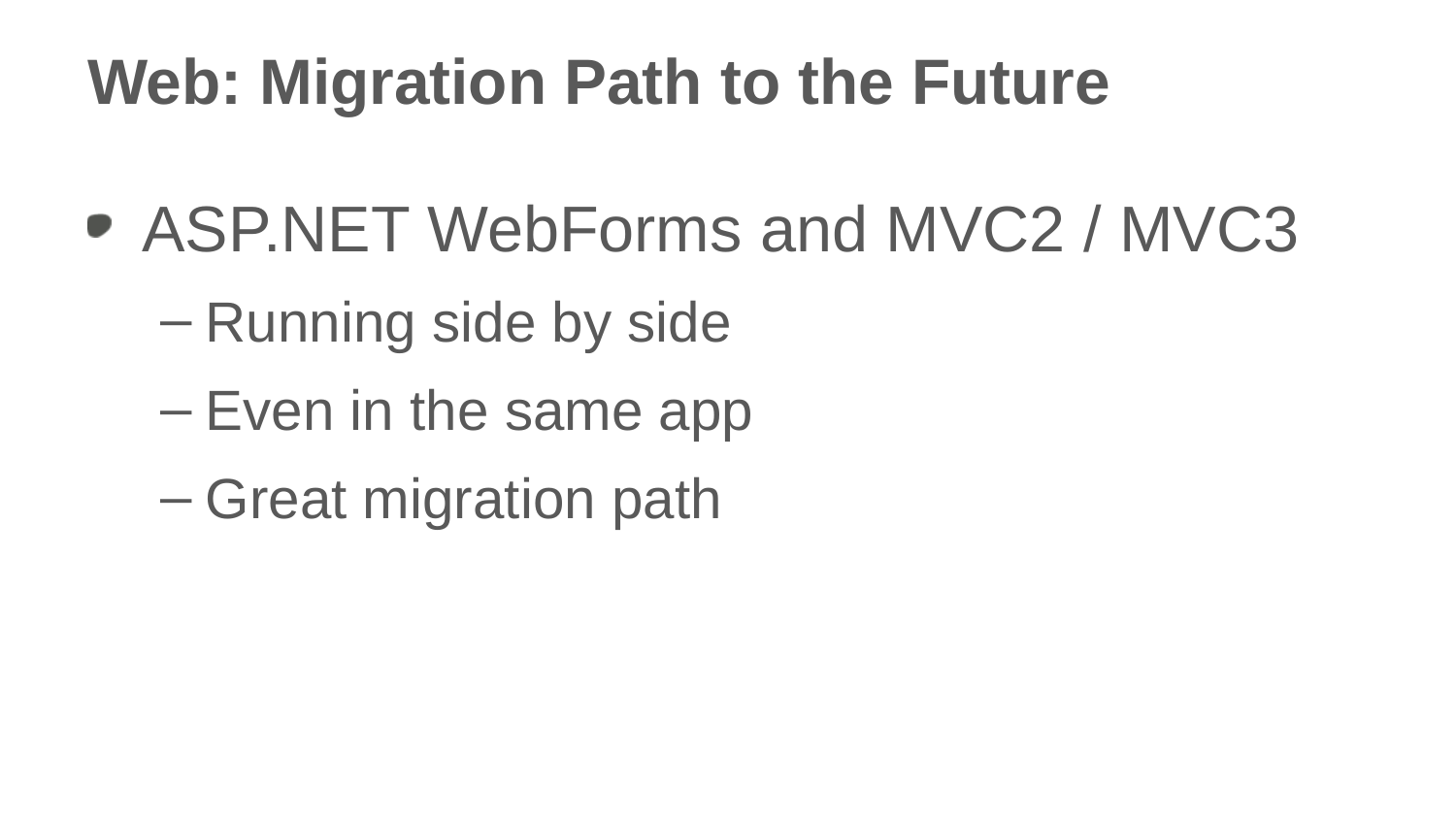

# Web: Migration Path to the Future
ASP.NET WebForms and MVC2 / MVC3
Running side by side
Even in the same app
Great migration path